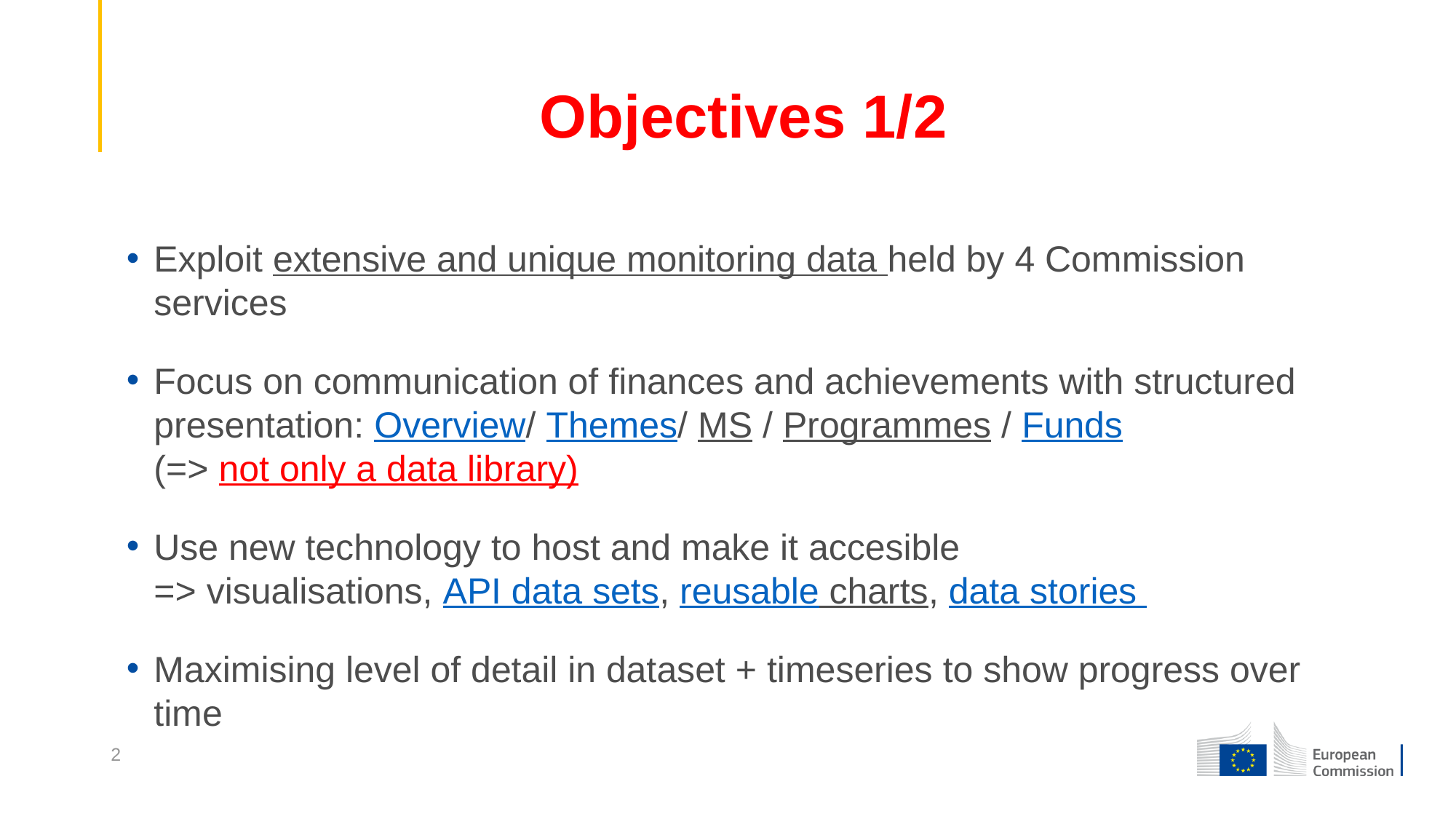

# Objectives 1/2
Exploit extensive and unique monitoring data held by 4 Commission services
Focus on communication of finances and achievements with structured presentation: Overview/ Themes/ MS / Programmes / Funds
(=> not only a data library)
Use new technology to host and make it accesible
=> visualisations, API data sets, reusable charts, data stories
Maximising level of detail in dataset + timeseries to show progress over time
2